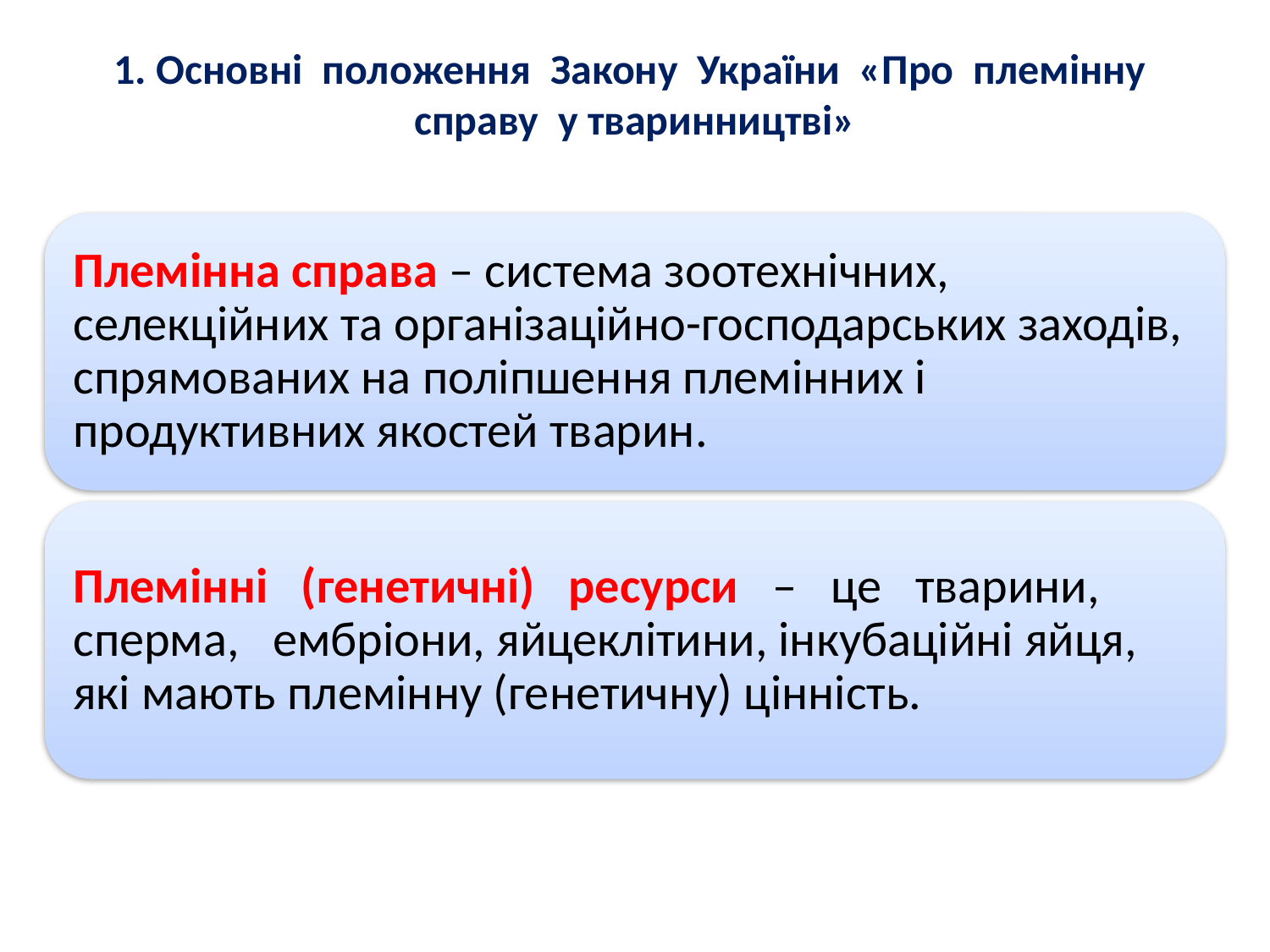

1. Основні  положення  Закону  України  «Про  племінну  справу  у тваринництві»
Племінна справа – система зоотехнічних, селекційних та організаційно-господарських заходів, спрямованих на поліпшення племінних і продуктивних якостей тварин.
Племінні   (генетичні)   ресурси   –   це   тварини,   сперма,   ембріони, яйцеклітини, інкубаційні яйця, які мають племінну (генетичну) цінність.